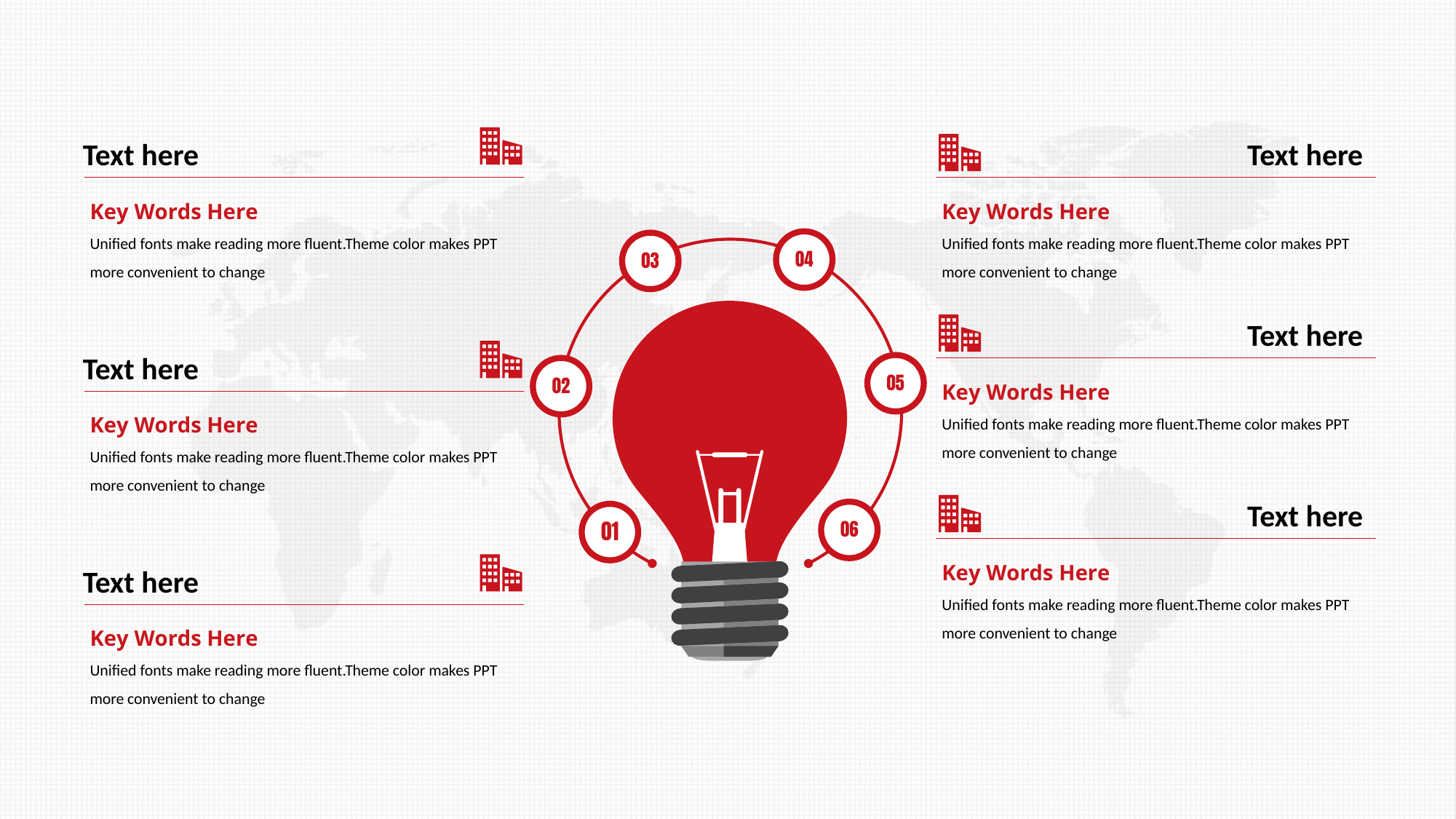

Text here
Text here

Key Words Here
Unified fonts make reading more fluent.Theme color makes PPT more convenient to change
Key Words Here
Unified fonts make reading more fluent.Theme color makes PPT more convenient to change
04
03

Text here

Text here

Key Words Here
Unified fonts make reading more fluent.Theme color makes PPT more convenient to change
05
02
Key Words Here
Unified fonts make reading more fluent.Theme color makes PPT more convenient to change
Text here

06
01
Key Words Here
Unified fonts make reading more fluent.Theme color makes PPT more convenient to change
Text here

Key Words Here
Unified fonts make reading more fluent.Theme color makes PPT more convenient to change